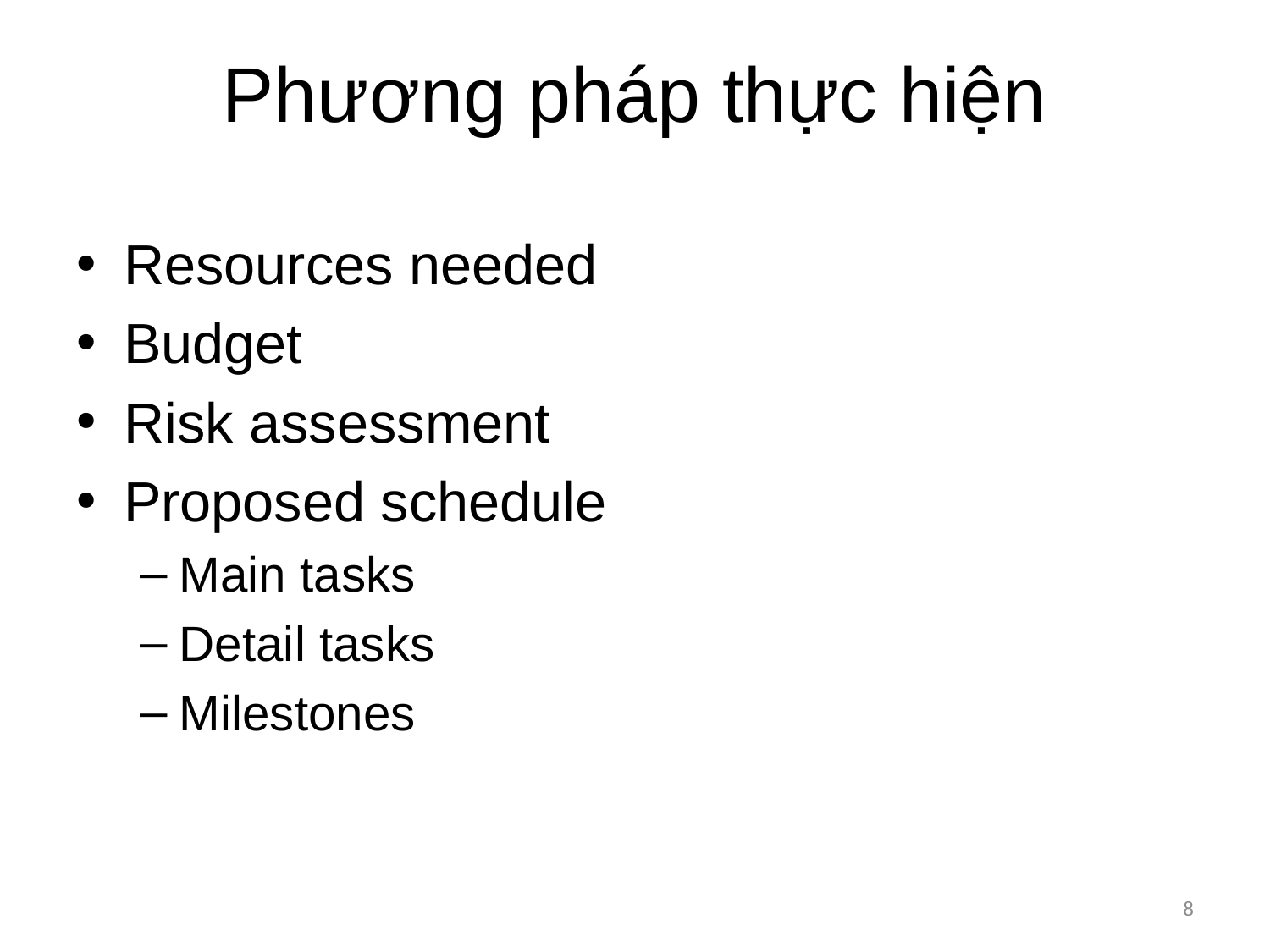

# Phương pháp thực hiện
Resources needed
Budget
Risk assessment
Proposed schedule
Main tasks
Detail tasks
Milestones

8